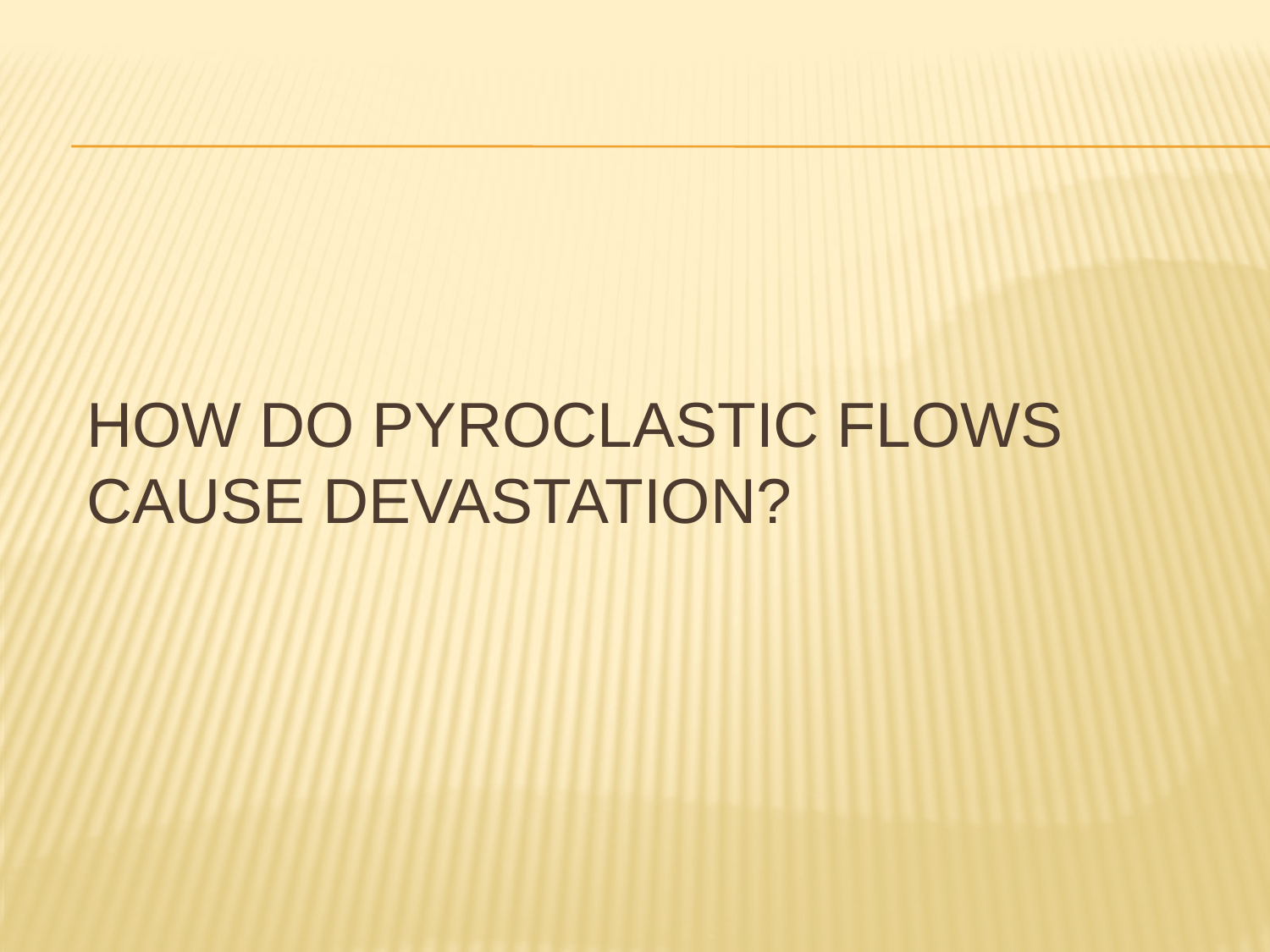

# How do pyroclastic flows cause devastation?